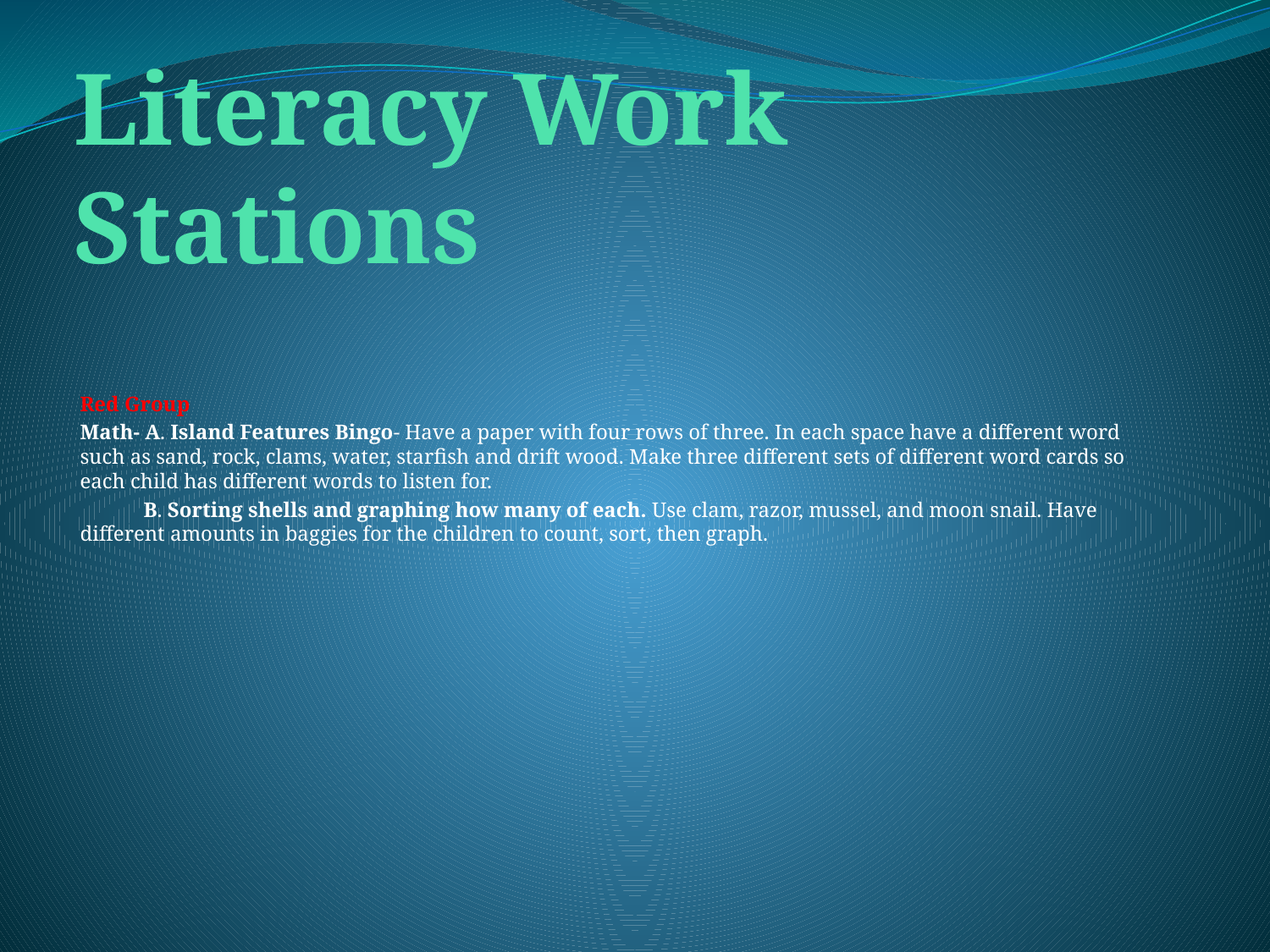

# Literacy Work Stations

Red Group
Math- A. Island Features Bingo- Have a paper with four rows of three. In each space have a different word such as sand, rock, clams, water, starfish and drift wood. Make three different sets of different word cards so each child has different words to listen for.
            B. Sorting shells and graphing how many of each. Use clam, razor, mussel, and moon snail. Have different amounts in baggies for the children to count, sort, then graph.